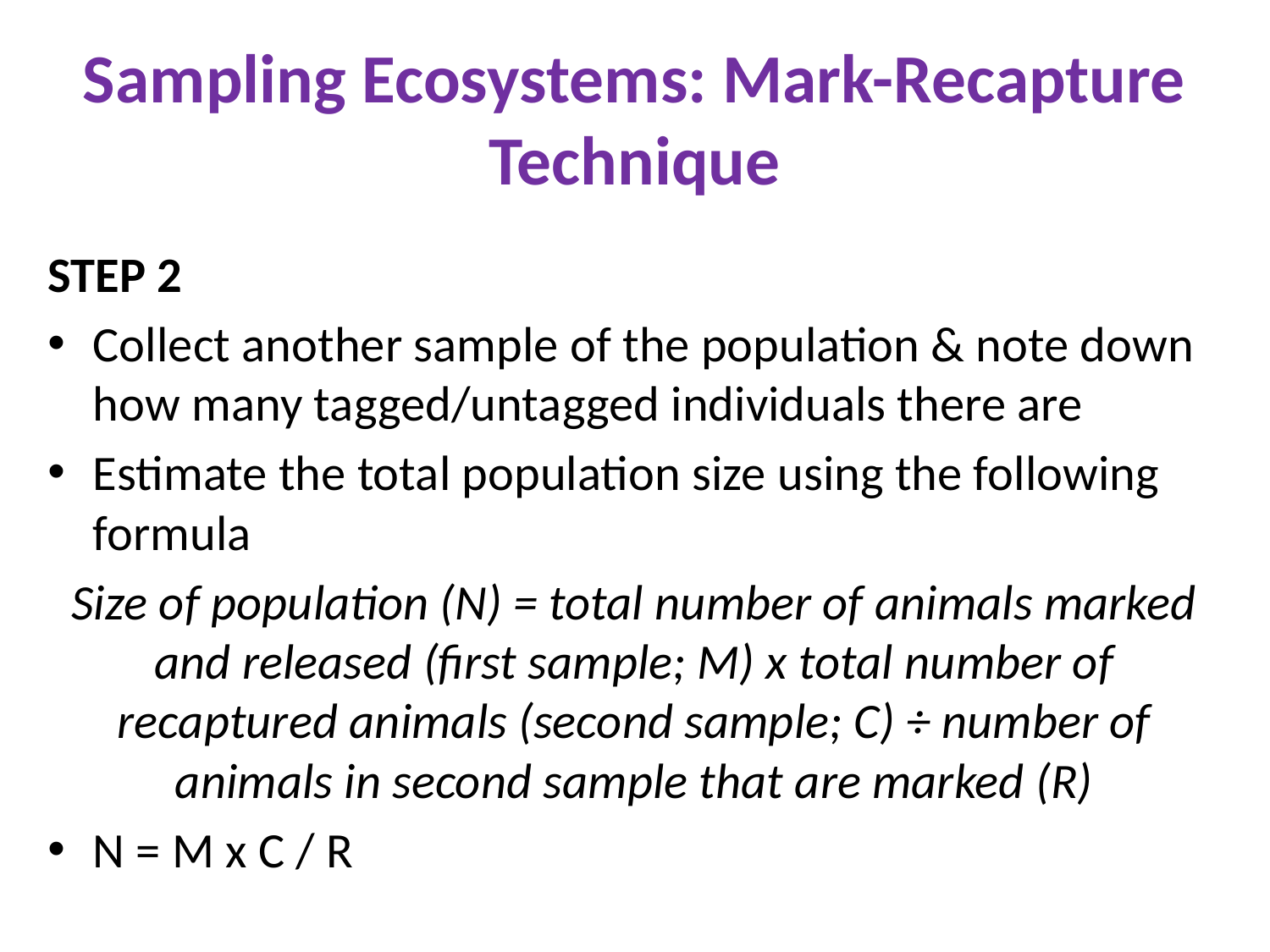

# Sampling Ecosystems: Mark-Recapture Technique
STEP 2
Collect another sample of the population & note down how many tagged/untagged individuals there are
Estimate the total population size using the following formula
Size of population (N) = total number of animals marked and released (first sample; M) x total number of recaptured animals (second sample; C) ÷ number of animals in second sample that are marked (R)
N = M x C / R